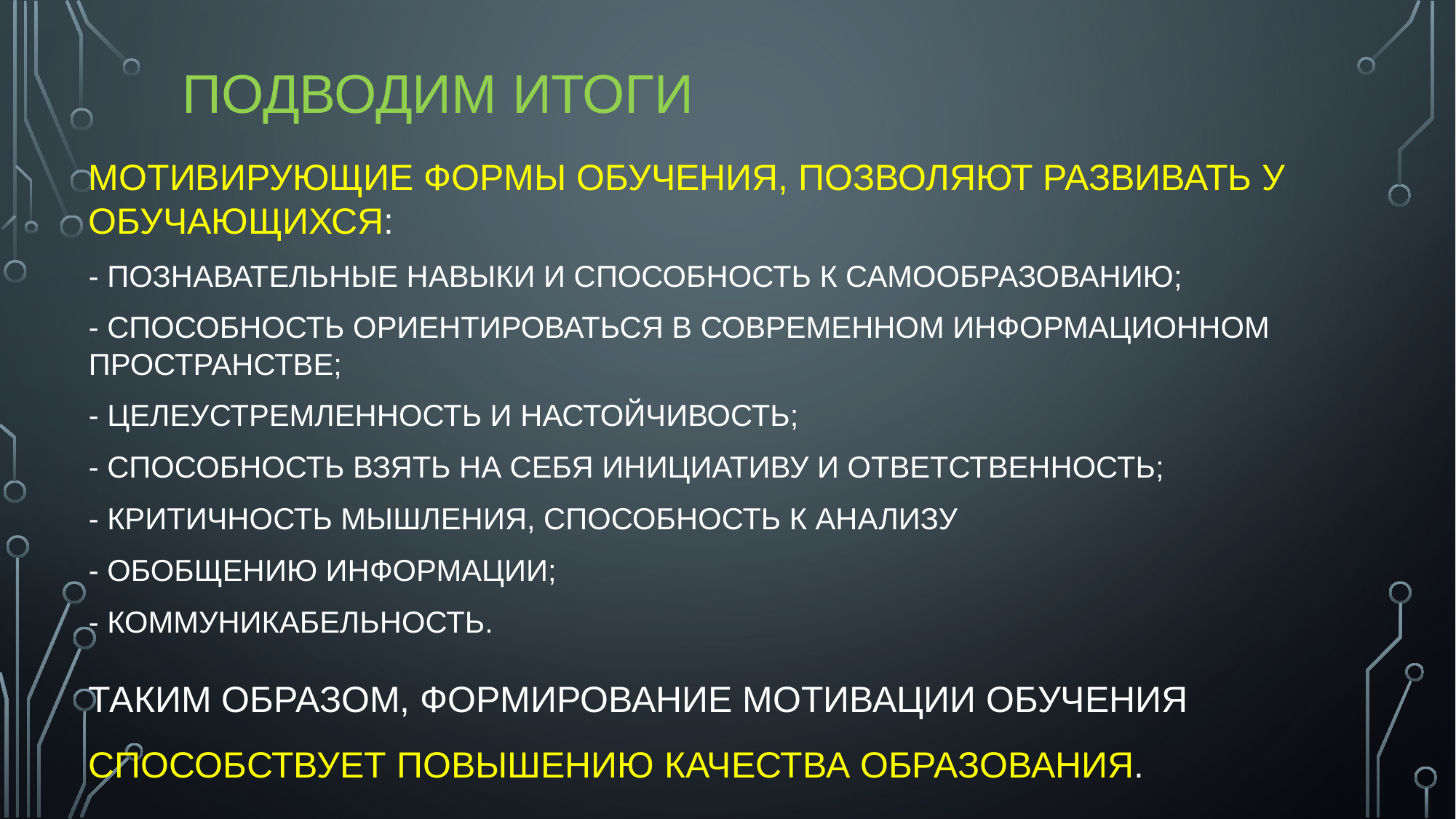

# Подводим итоги
мотивирующие формы обучения, позволяют развивать у обучающихся:
- познавательные навыки и способность к самообразованию;
- способность ориентироваться в современном информационном пространстве;
- целеустремленность и настойчивость;
- способность взять на себя инициативу и ответственность;
- критичность мышления, способность к анализу
- обобщению информации;
- коммуникабельность.
Таким образом, формирование мотивации обучения способствует повышению качества образования.